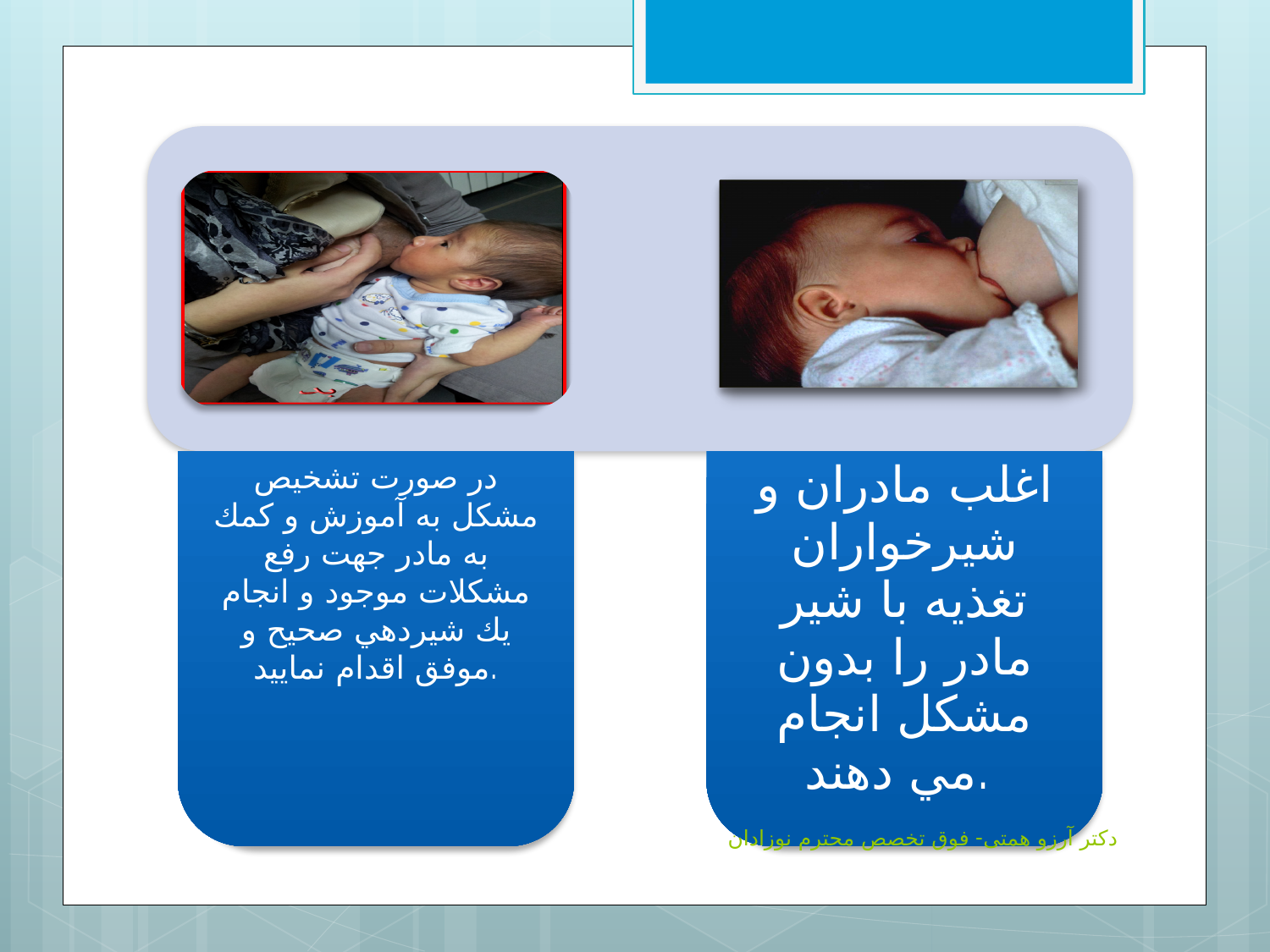

دکتر آرزو همتی- فوق تخصص محترم نوزادان